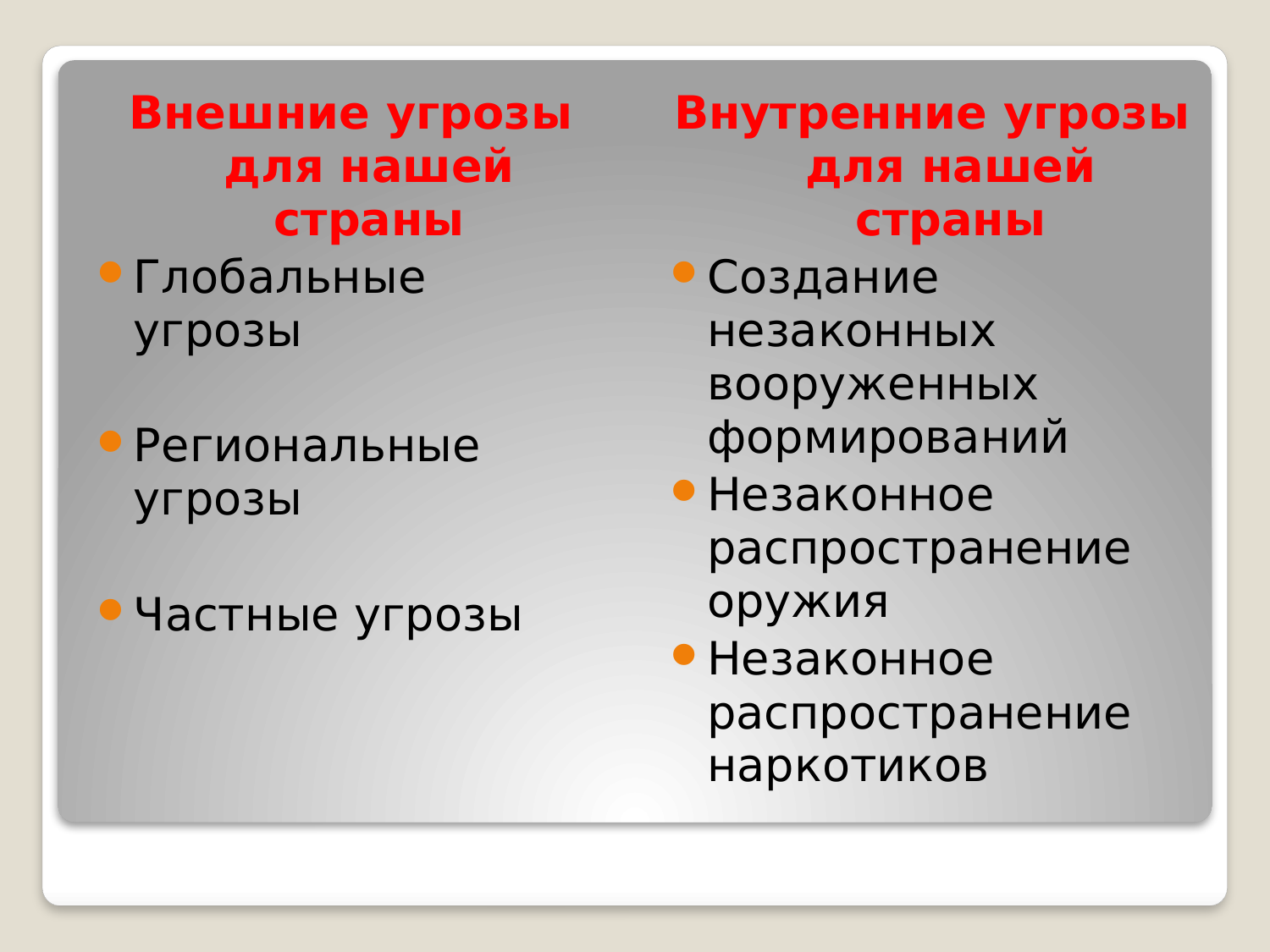

Внешние угрозы для нашей страны
Глобальные угрозы

Региональные угрозы

Частные угрозы
Внутренние угрозы для нашей страны
Создание незаконных вооруженных формирований
Незаконное распространение оружия
Незаконное распространение наркотиков